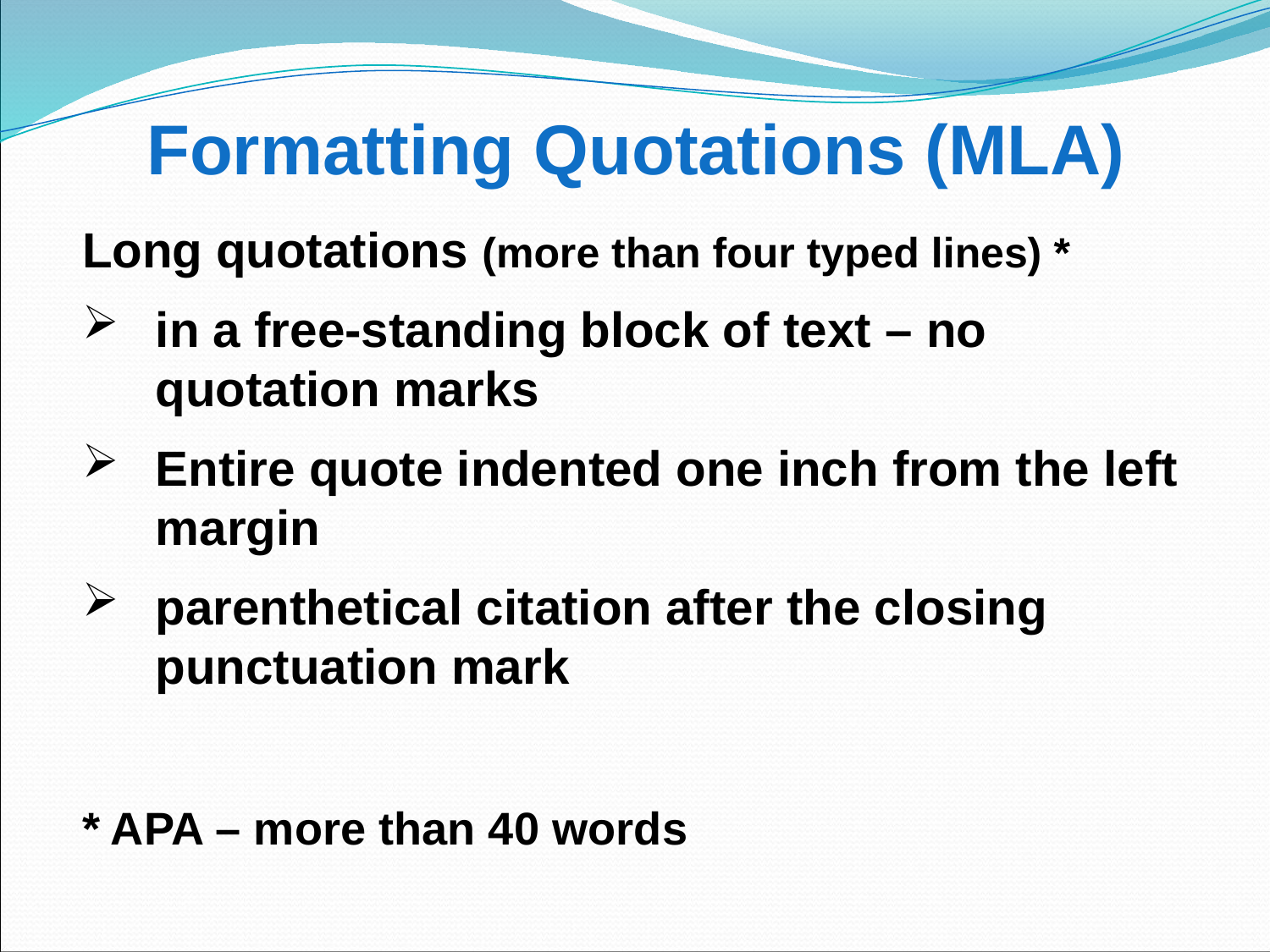

# Formatting Quotations (MLA)
Long quotations (more than four typed lines) *
in a free-standing block of text – no quotation marks
Entire quote indented one inch from the left margin
parenthetical citation after the closing punctuation mark

* APA – more than 40 words